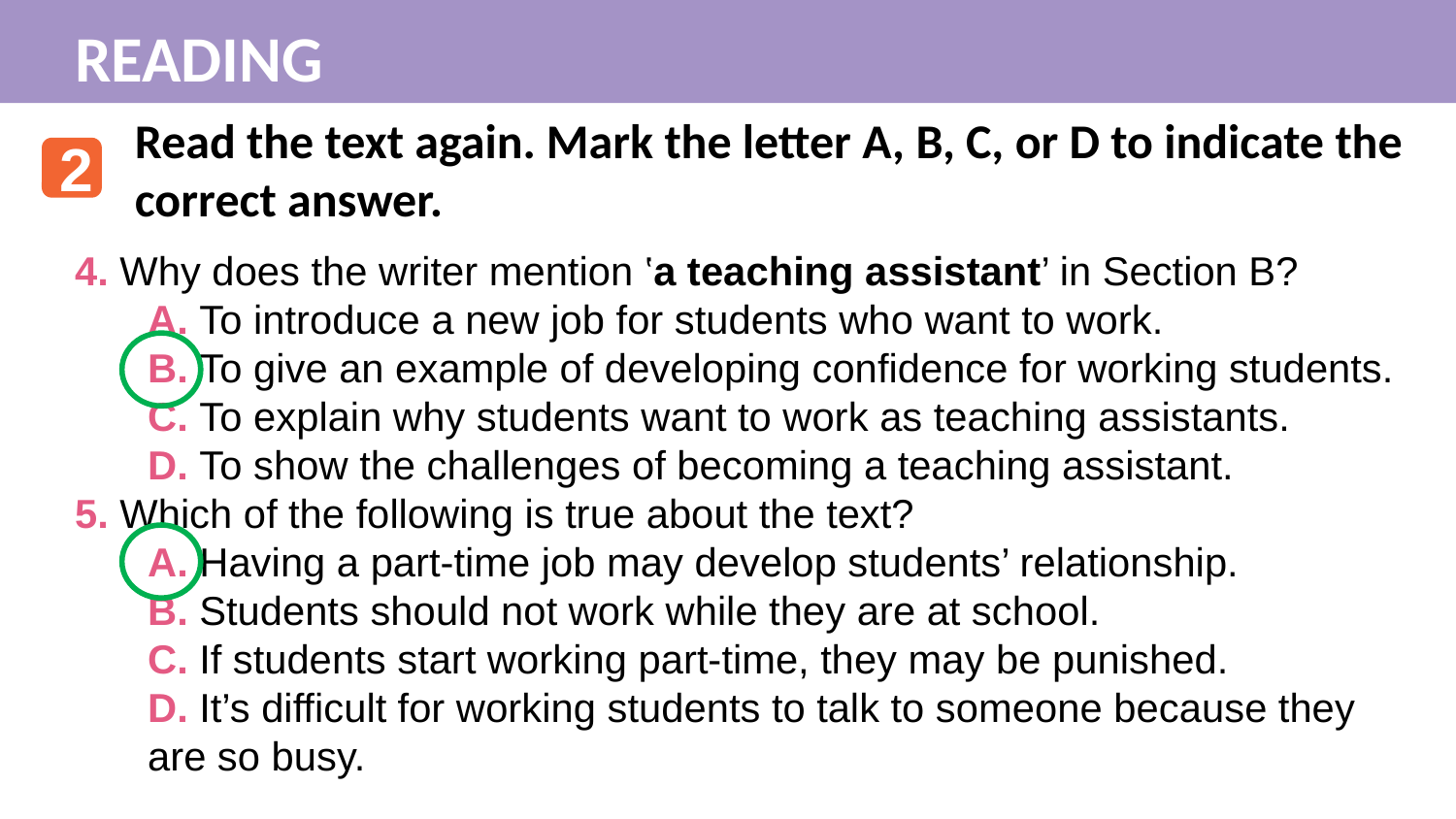

READING
Read the text again. Mark the letter A, B, C, or D to indicate the correct answer.
2

4. Why does the writer mention ‛a teaching assistant’ in Section B?
A. To introduce a new job for students who want to work.
B. To give an example of developing confidence for working students.
C. To explain why students want to work as teaching assistants.
D. To show the challenges of becoming a teaching assistant.
5. Which of the following is true about the text?
A. Having a part-time job may develop students’ relationship.
B. Students should not work while they are at school.
C. If students start working part-time, they may be punished.
D. It’s difficult for working students to talk to someone because they are so busy.